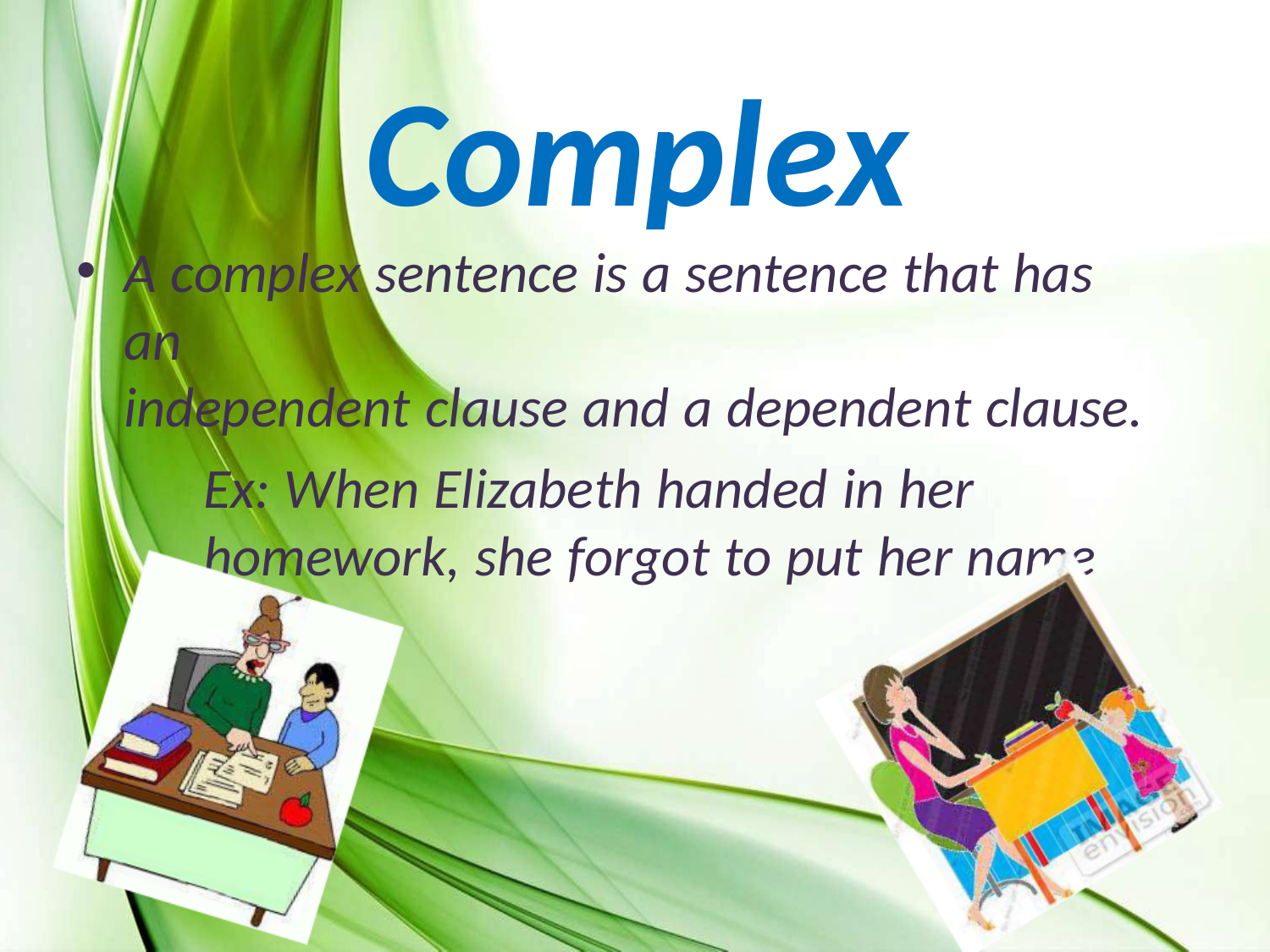

# Complex
A complex sentence is a sentence that has an
independent clause and a dependent clause.
Ex: When Elizabeth handed in her homework, she forgot to put her name on it.